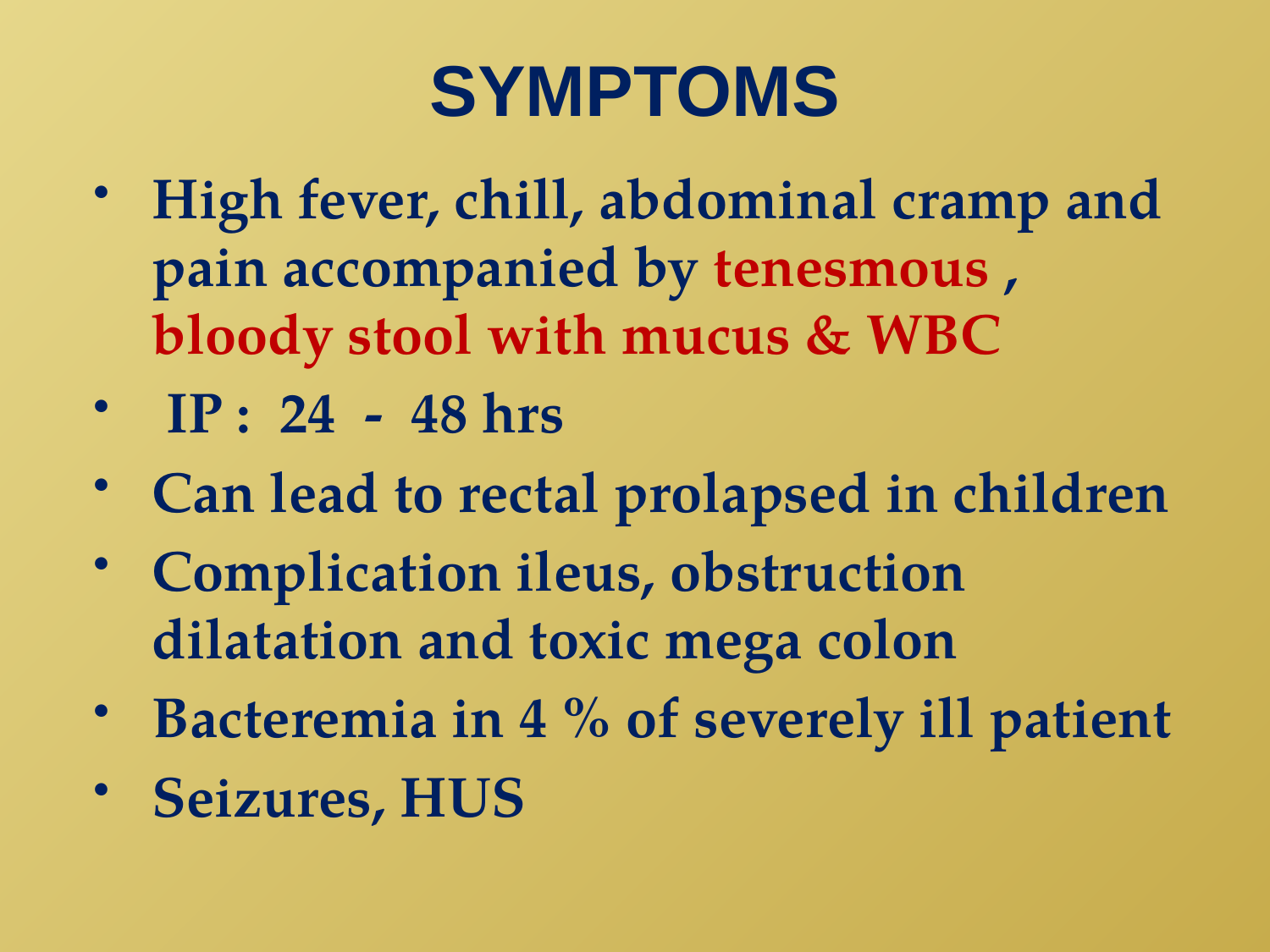

# SYMPTOMS
High fever, chill, abdominal cramp and pain accompanied by tenesmous , bloody stool with mucus & WBC
 IP :  24  -  48 hrs
Can lead to rectal prolapsed in children
Complication ileus, obstruction dilatation and toxic mega colon
Bacteremia in 4 % of severely ill patient
Seizures, HUS